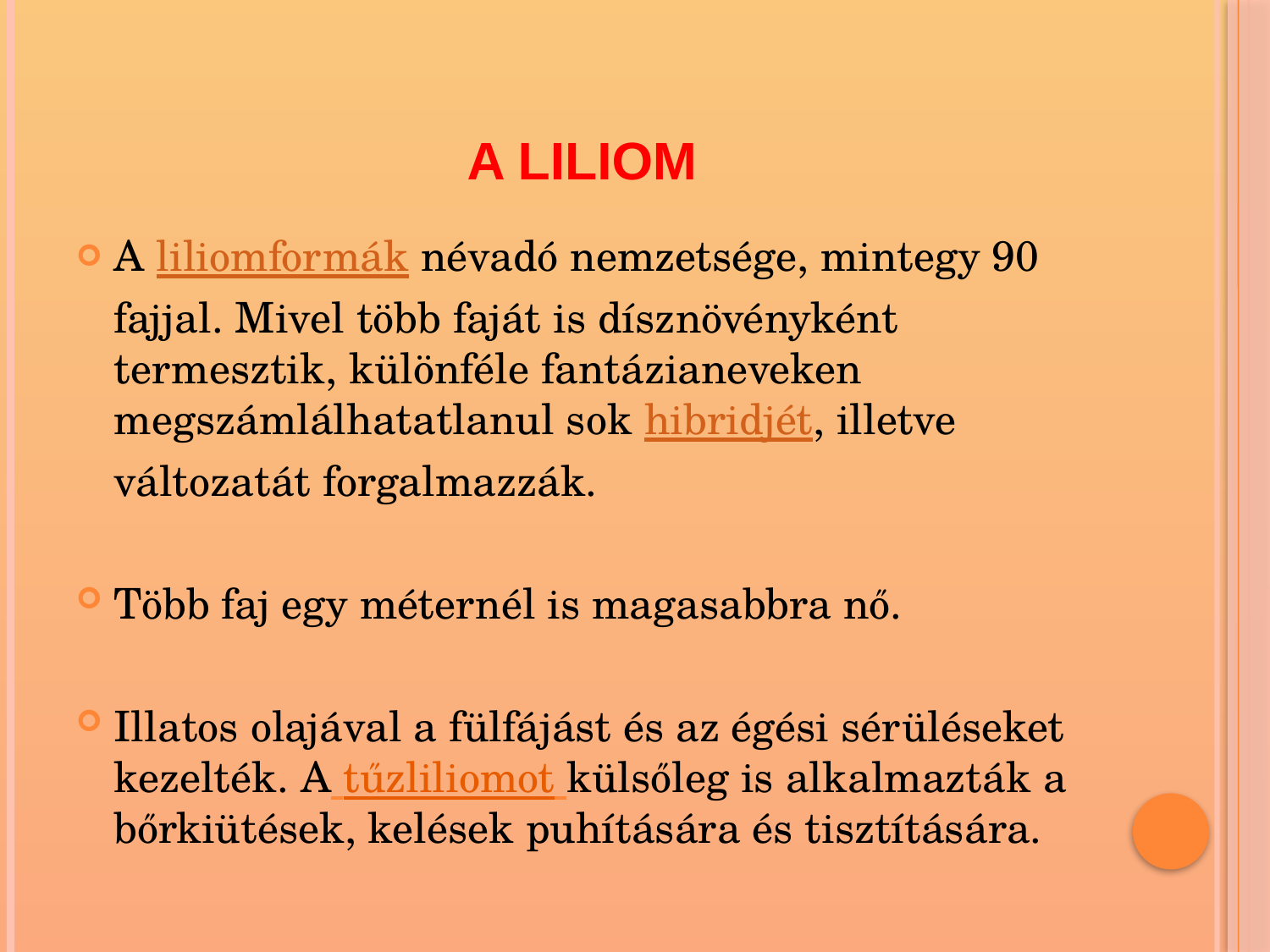

# A liliom
A liliomformák névadó nemzetsége, mintegy 90 fajjal. Mivel több faját is dísznövényként termesztik, különféle fantázianeveken megszámlálhatatlanul sok hibridjét, illetve változatát forgalmazzák.

Több faj egy méternél is magasabbra nő.

Illatos olajával a fülfájást és az égési sérüléseket kezelték. A tűzliliomot külsőleg is alkalmazták a bőrkiütések, kelések puhítására és tisztítására.